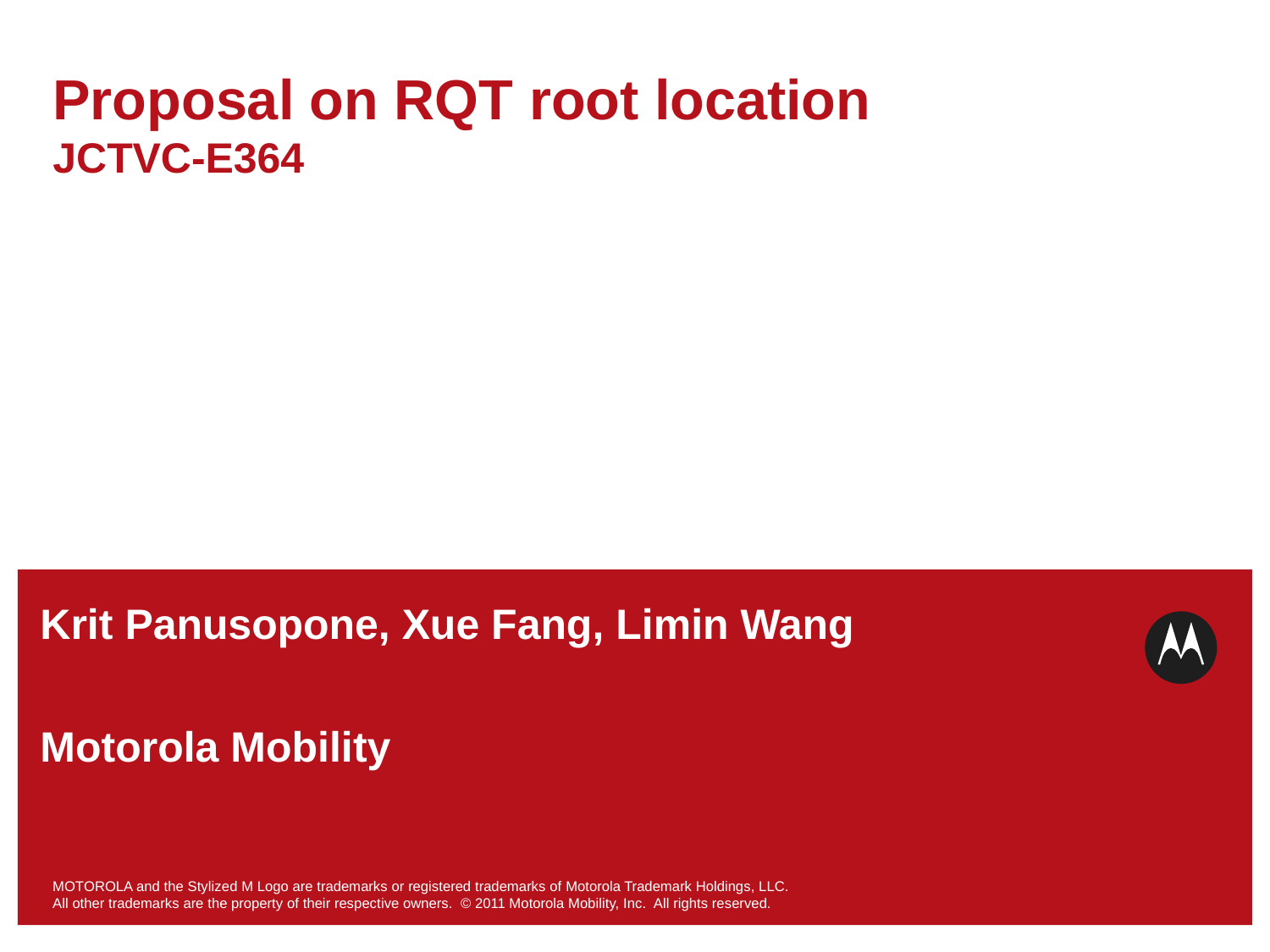

# Proposal on RQT root location JCTVC-E364
Krit Panusopone, Xue Fang, Limin Wang

Motorola Mobility